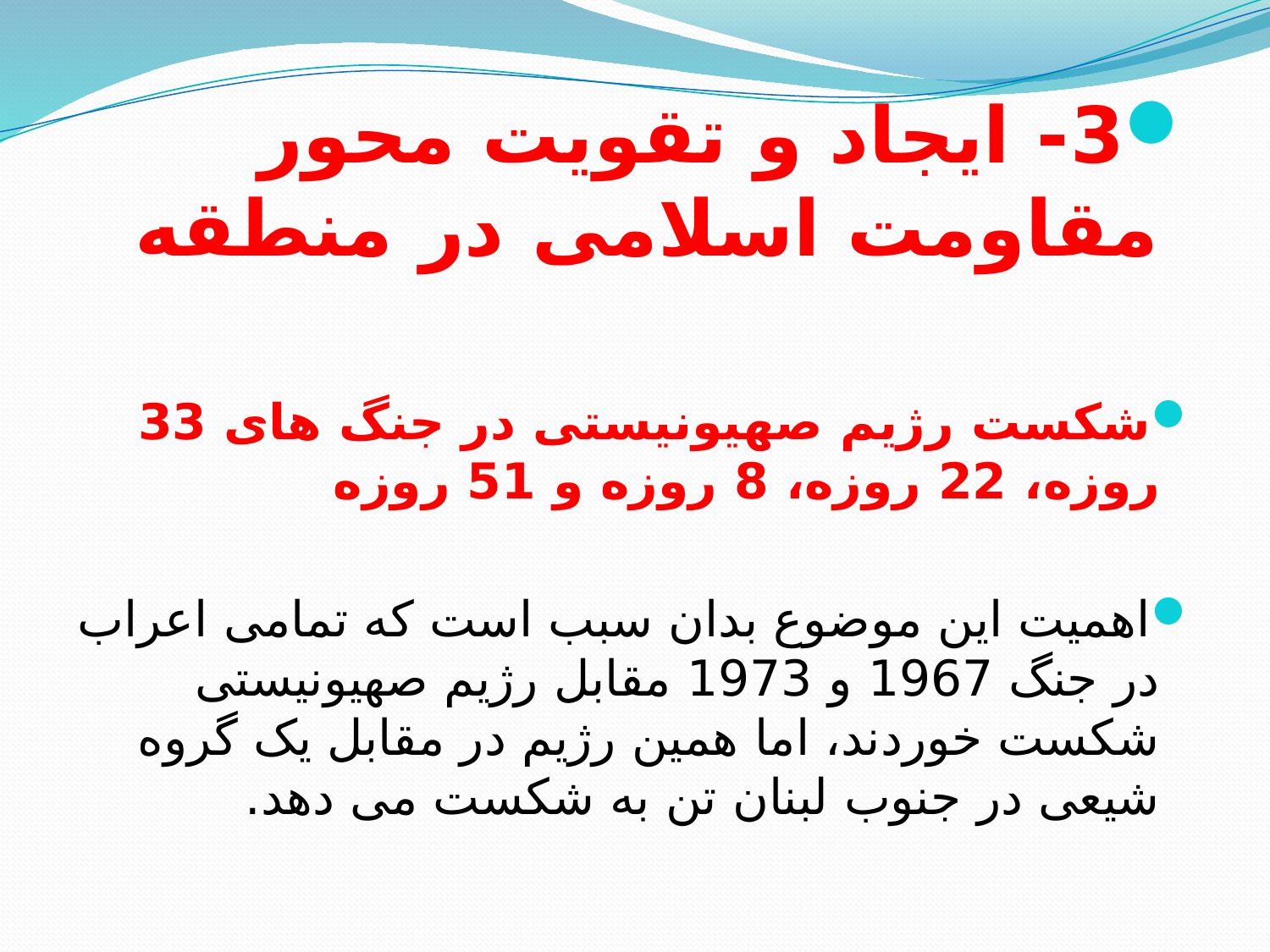

3- ایجاد و تقویت محور مقاومت اسلامی در منطقه

شکست رژیم صهیونیستی در جنگ های 33 روزه، 22 روزه، 8 روزه و 51 روزه

اهمیت این موضوع بدان سبب است که تمامی اعراب در جنگ 1967 و 1973 مقابل رژیم صهیونیستی شکست خوردند، اما همین رژیم در مقابل یک گروه شیعی در جنوب لبنان تن به شکست می دهد.